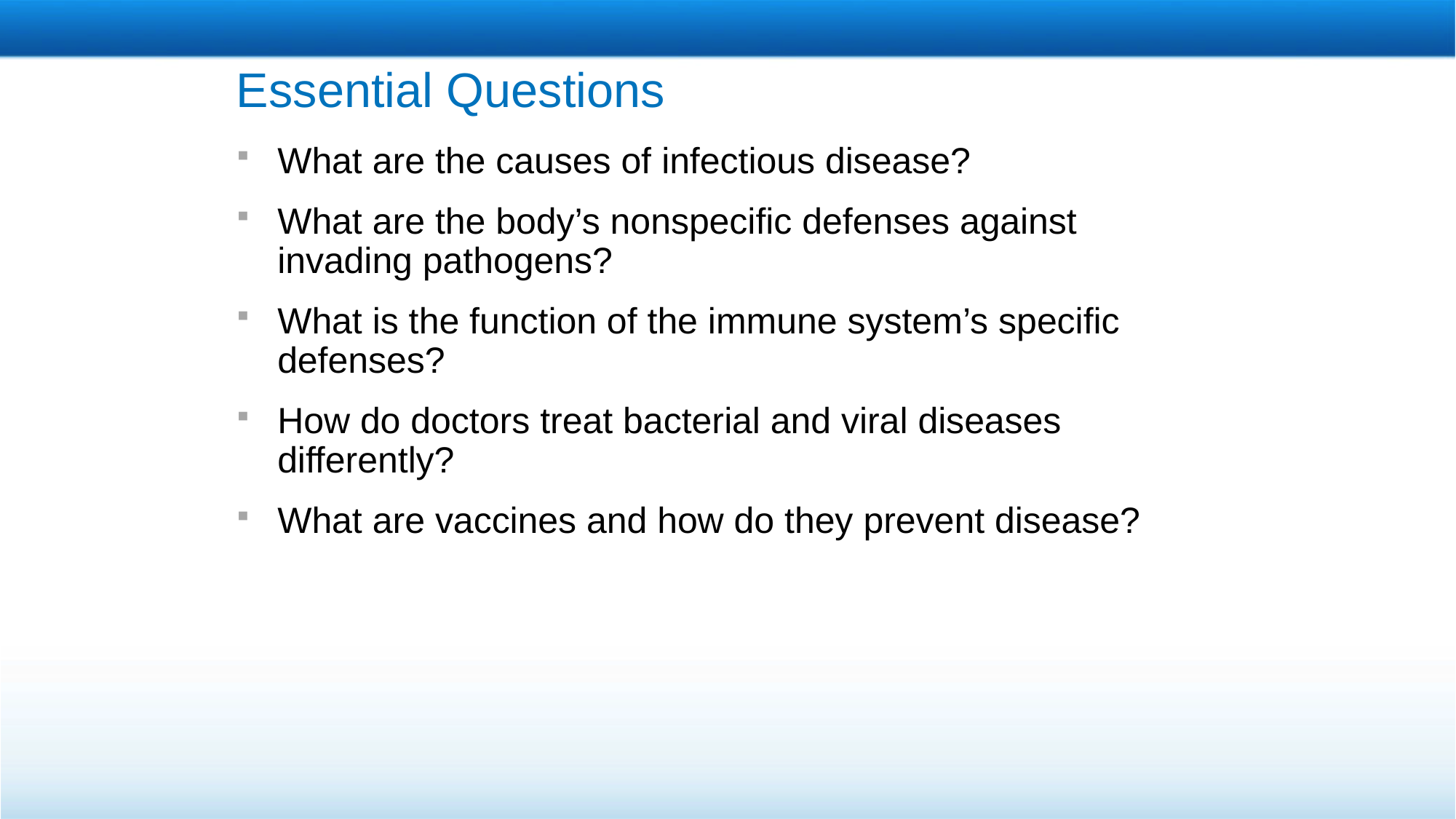

# Essential Questions
What are the causes of infectious disease?
What are the body’s nonspecific defenses against invading pathogens?
What is the function of the immune system’s specific defenses?
How do doctors treat bacterial and viral diseases differently?
What are vaccines and how do they prevent disease?